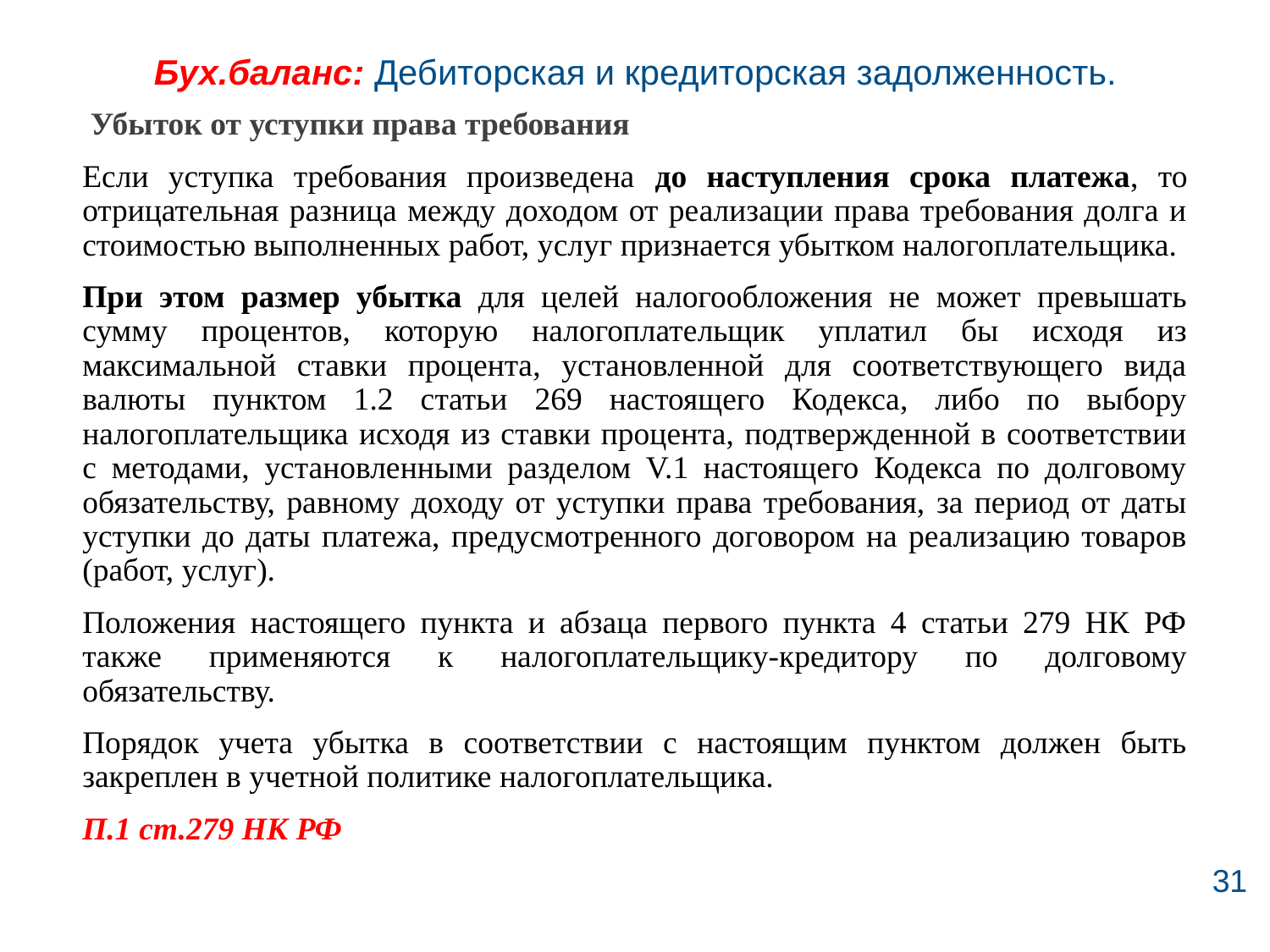

# Бух.баланс: Дебиторская и кредиторская задолженность.
 Убыток от уступки права требования
Если уступка требования произведена до наступления срока платежа, то отрицательная разница между доходом от реализации права требования долга и стоимостью выполненных работ, услуг признается убытком налогоплательщика.
При этом размер убытка для целей налогообложения не может превышать сумму процентов, которую налогоплательщик уплатил бы исходя из максимальной ставки процента, установленной для соответствующего вида валюты пунктом 1.2 статьи 269 настоящего Кодекса, либо по выбору налогоплательщика исходя из ставки процента, подтвержденной в соответствии с методами, установленными разделом V.1 настоящего Кодекса по долговому обязательству, равному доходу от уступки права требования, за период от даты уступки до даты платежа, предусмотренного договором на реализацию товаров (работ, услуг).
Положения настоящего пункта и абзаца первого пункта 4 статьи 279 НК РФ также применяются к налогоплательщику-кредитору по долговому обязательству.
Порядок учета убытка в соответствии с настоящим пунктом должен быть закреплен в учетной политике налогоплательщика.
П.1 ст.279 НК РФ